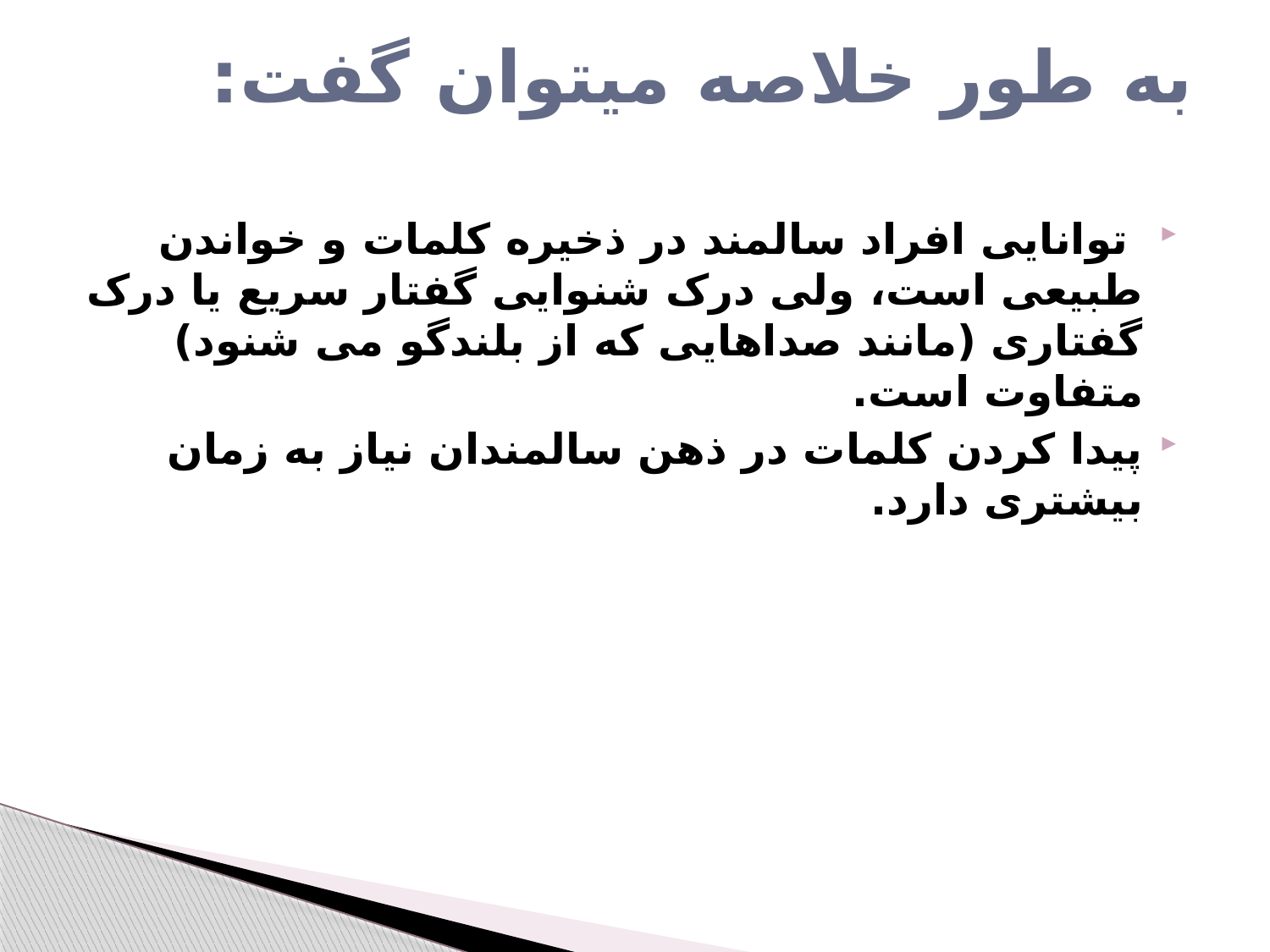

# به طور خلاصه میتوان گفت:
 توانایی افراد سالمند در ذخیره کلمات و خواندن طبیعی است، ولی درک شنوایی گفتار سریع یا درک گفتاری (مانند صداهایی که از بلندگو می شنود) متفاوت است.
پیدا کردن کلمات در ذهن سالمندان نیاز به زمان بیشتری دارد.